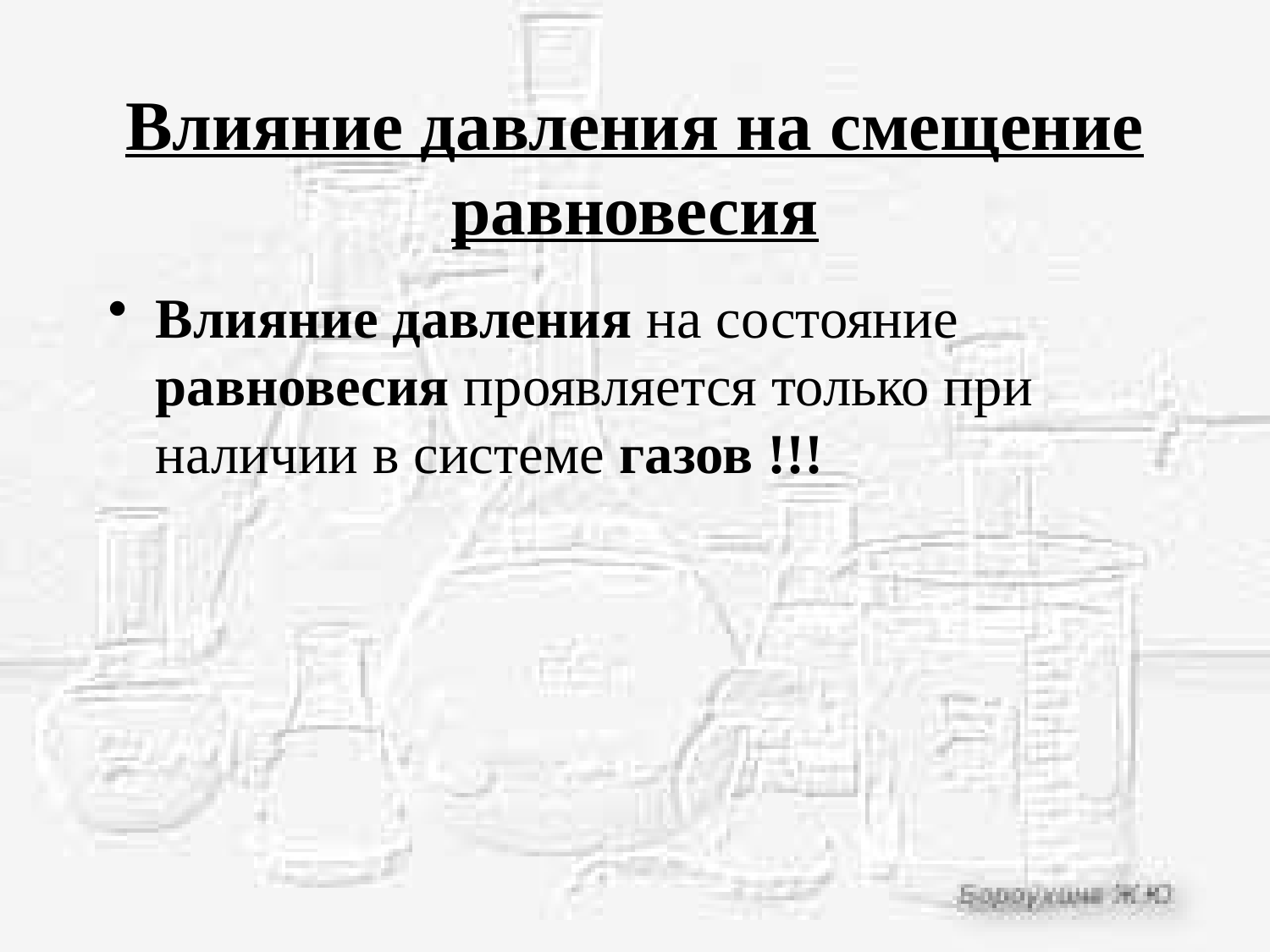

# Влияние давления на смещение равновесия
Влияние давления на состояние равновесия проявляется только при наличии в системе газов !!!